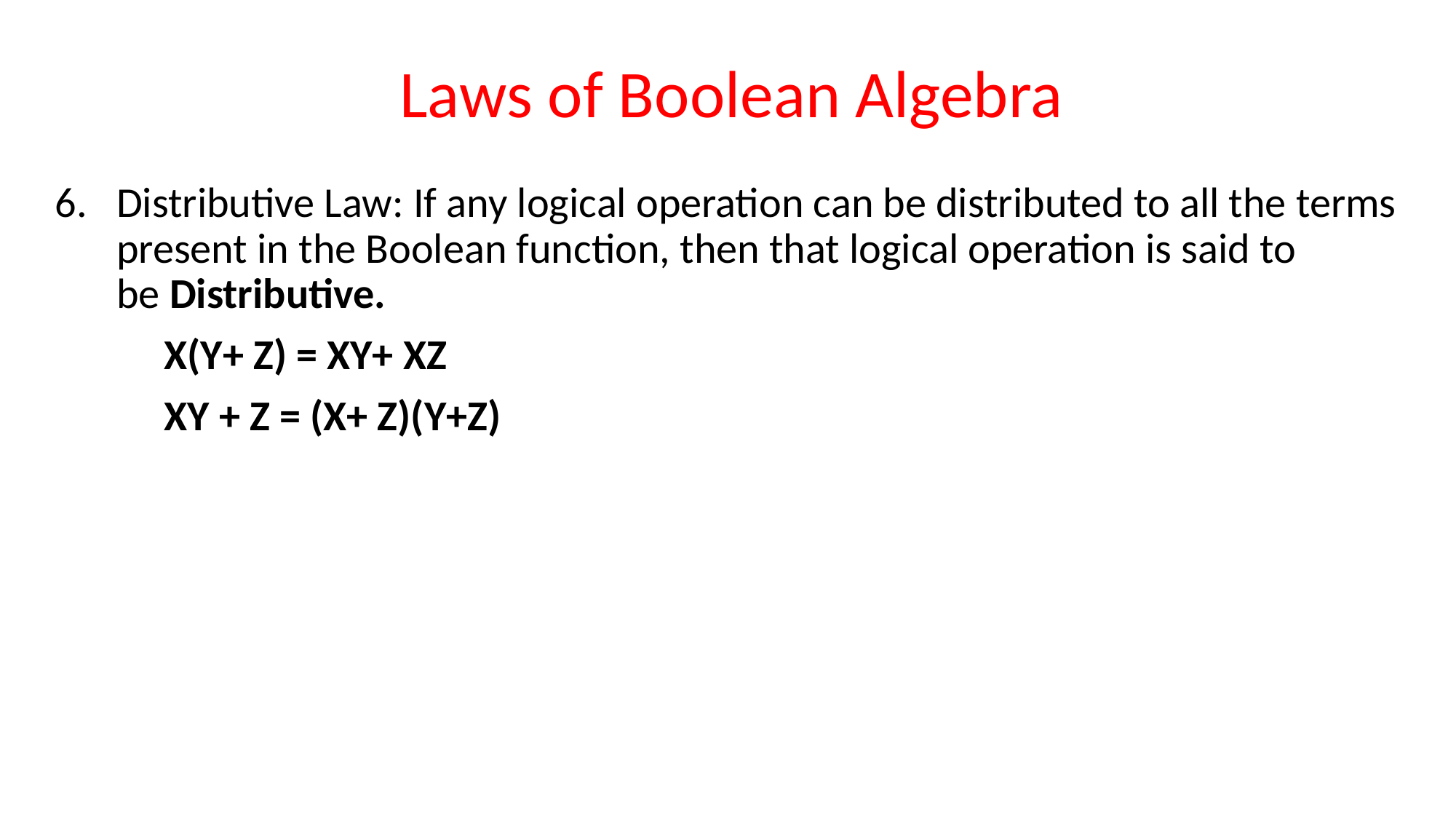

# Laws of Boolean Algebra
Distributive Law: If any logical operation can be distributed to all the terms present in the Boolean function, then that logical operation is said to be Distributive.
	X(Y+ Z) = XY+ XZ
	XY + Z = (X+ Z)(Y+Z)